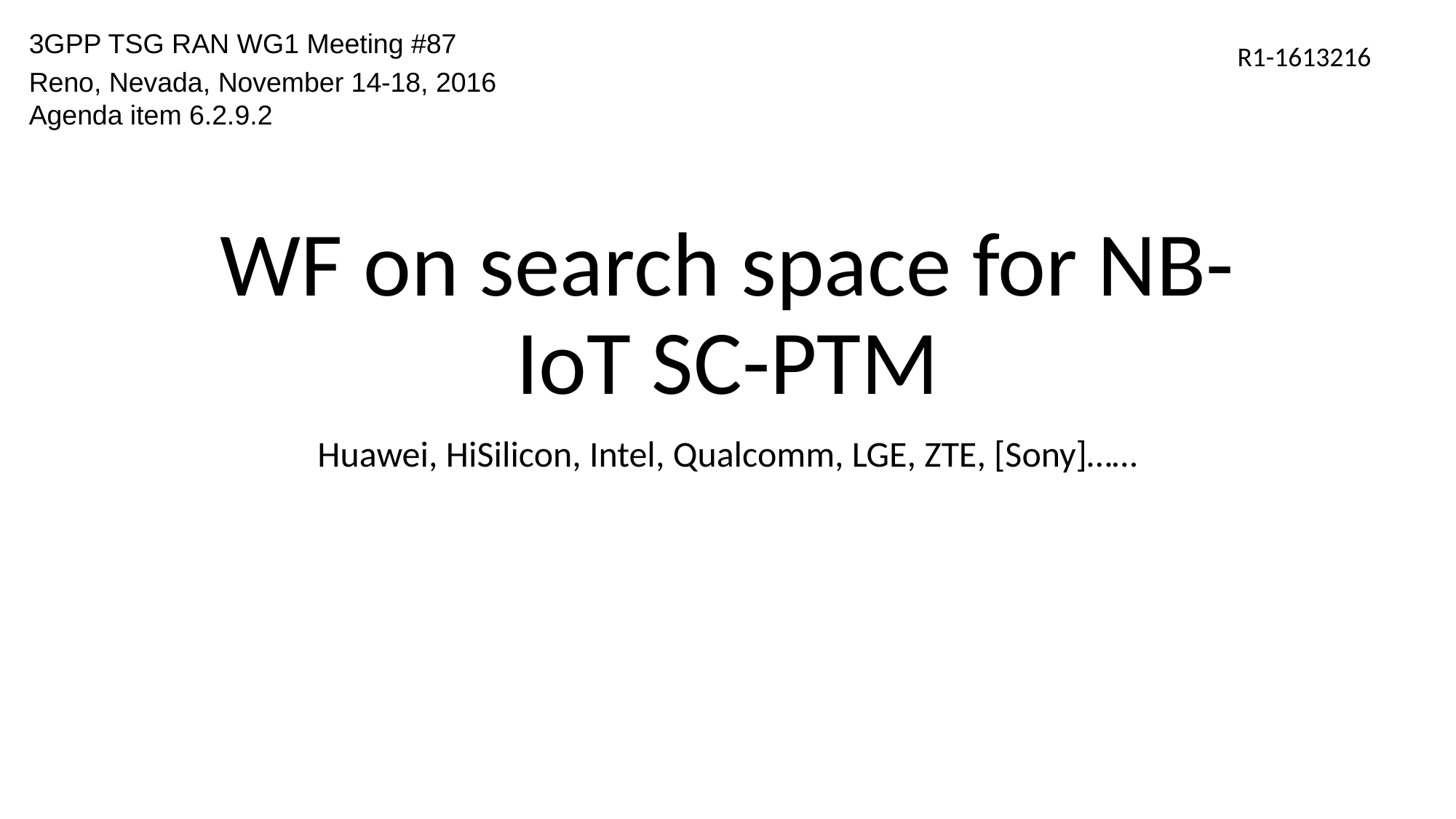

3GPP TSG RAN WG1 Meeting #87
Reno, Nevada, November 14-18, 2016
Agenda item 6.2.9.2
R1-1613216
# WF on search space for NB-IoT SC-PTM
Huawei, HiSilicon, Intel, Qualcomm, LGE, ZTE, [Sony]……